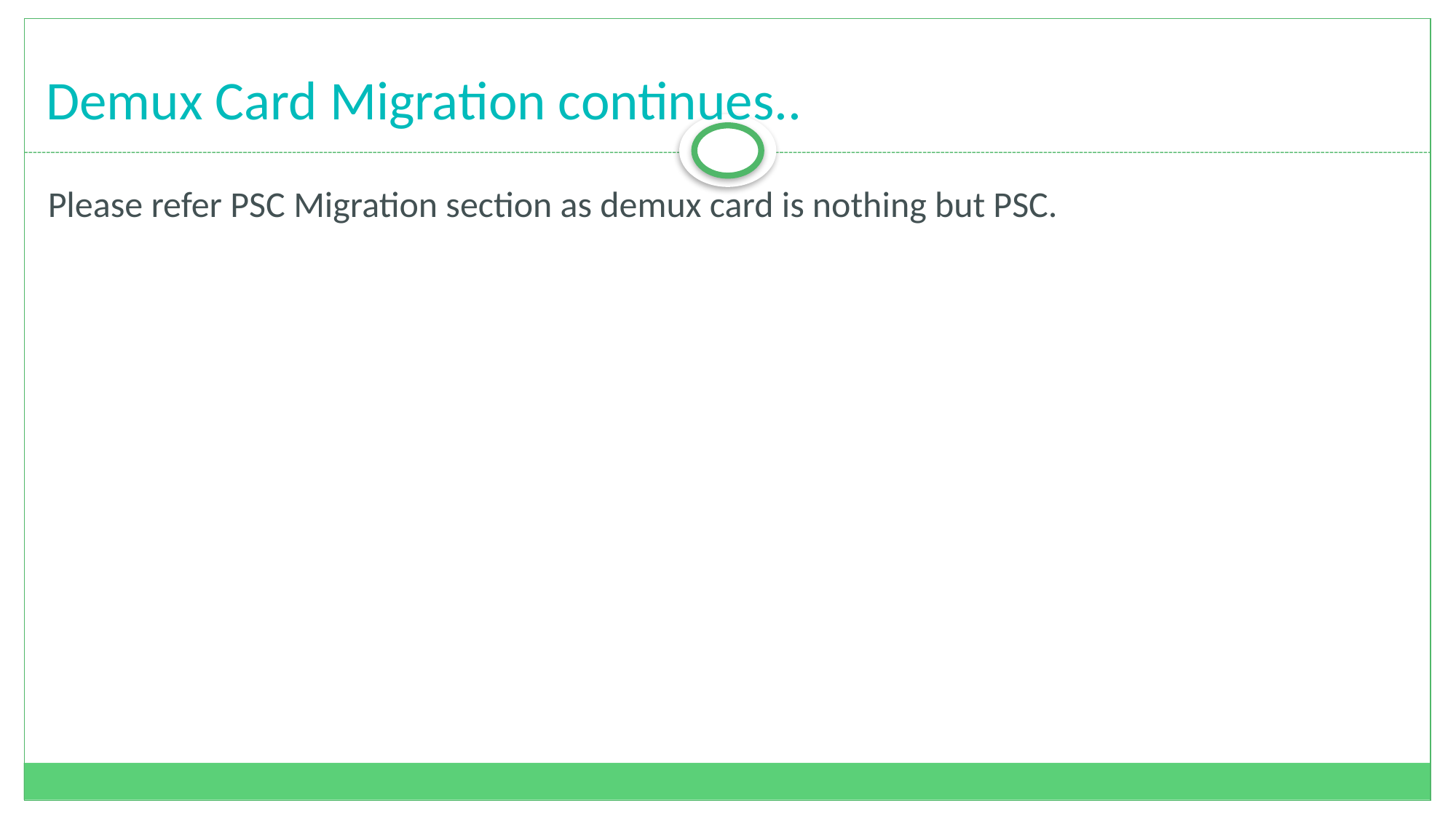

# Demux Card Migration continues..
Please refer PSC Migration section as demux card is nothing but PSC.